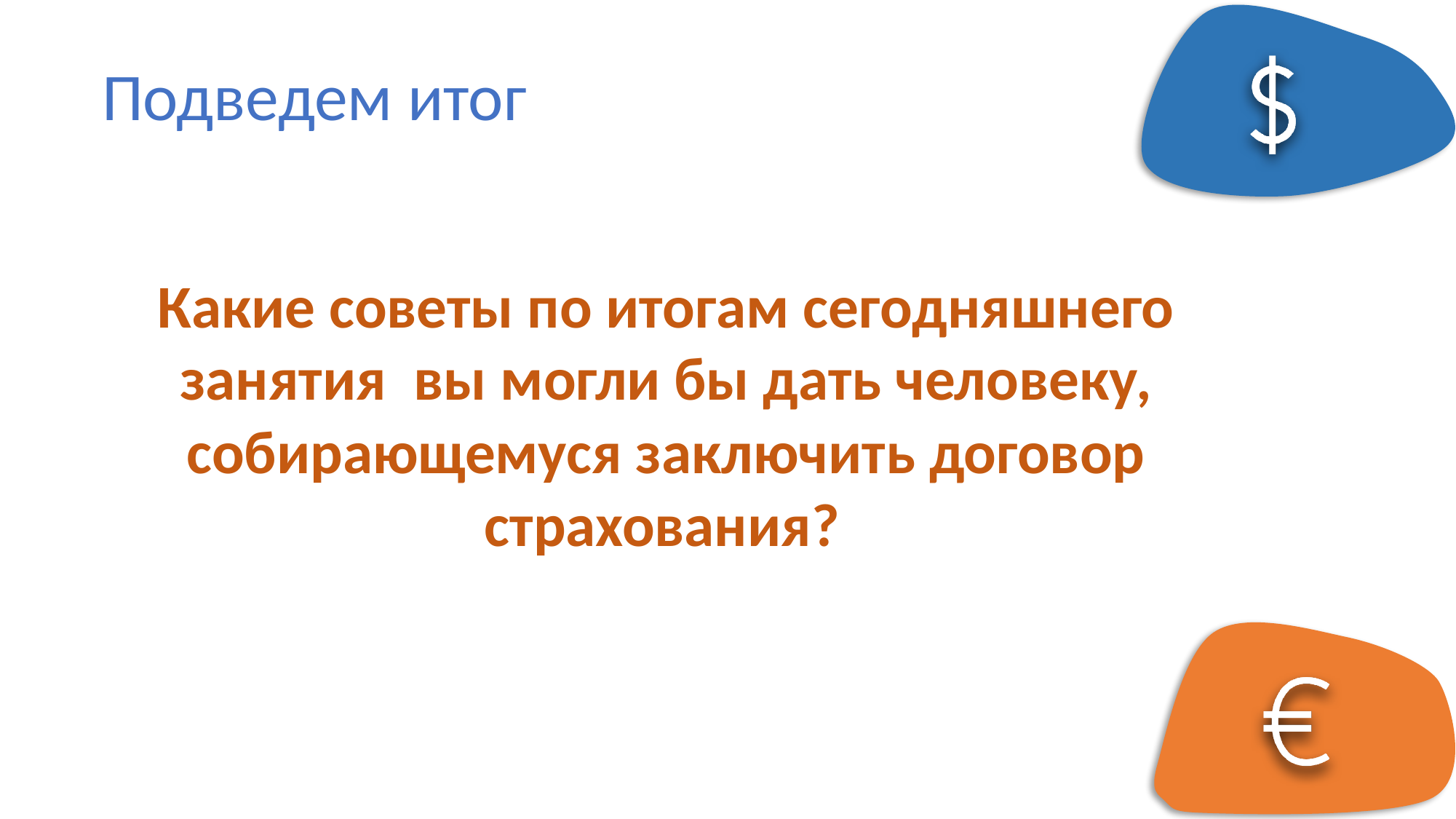

# Подведем итог
Какие советы по итогам сегодняшнего занятия  вы могли бы дать человеку, собирающемуся заключить договор страхования?